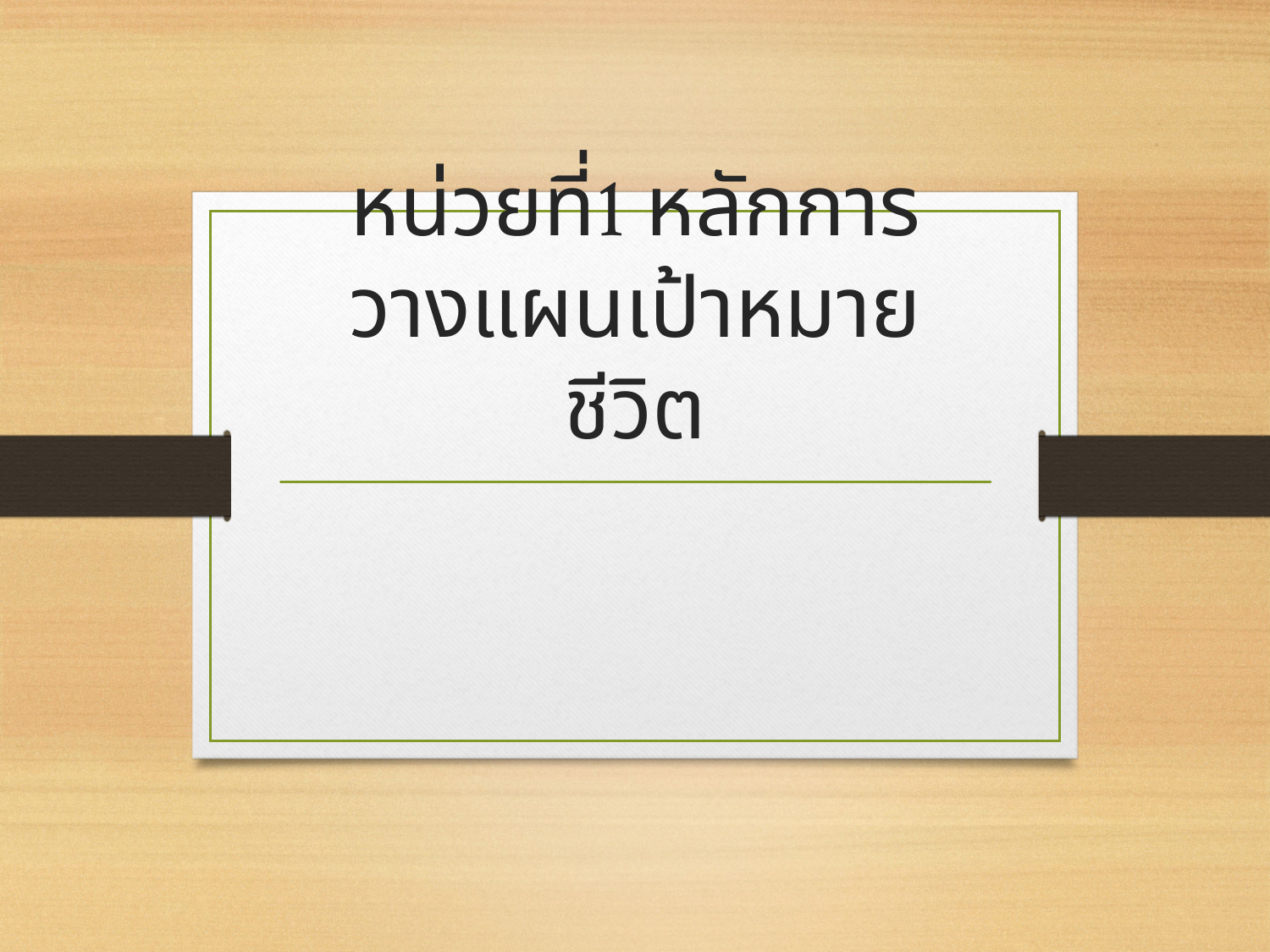

# หน่วยที่1 หลักการวางแผนเป้าหมายชีวิต